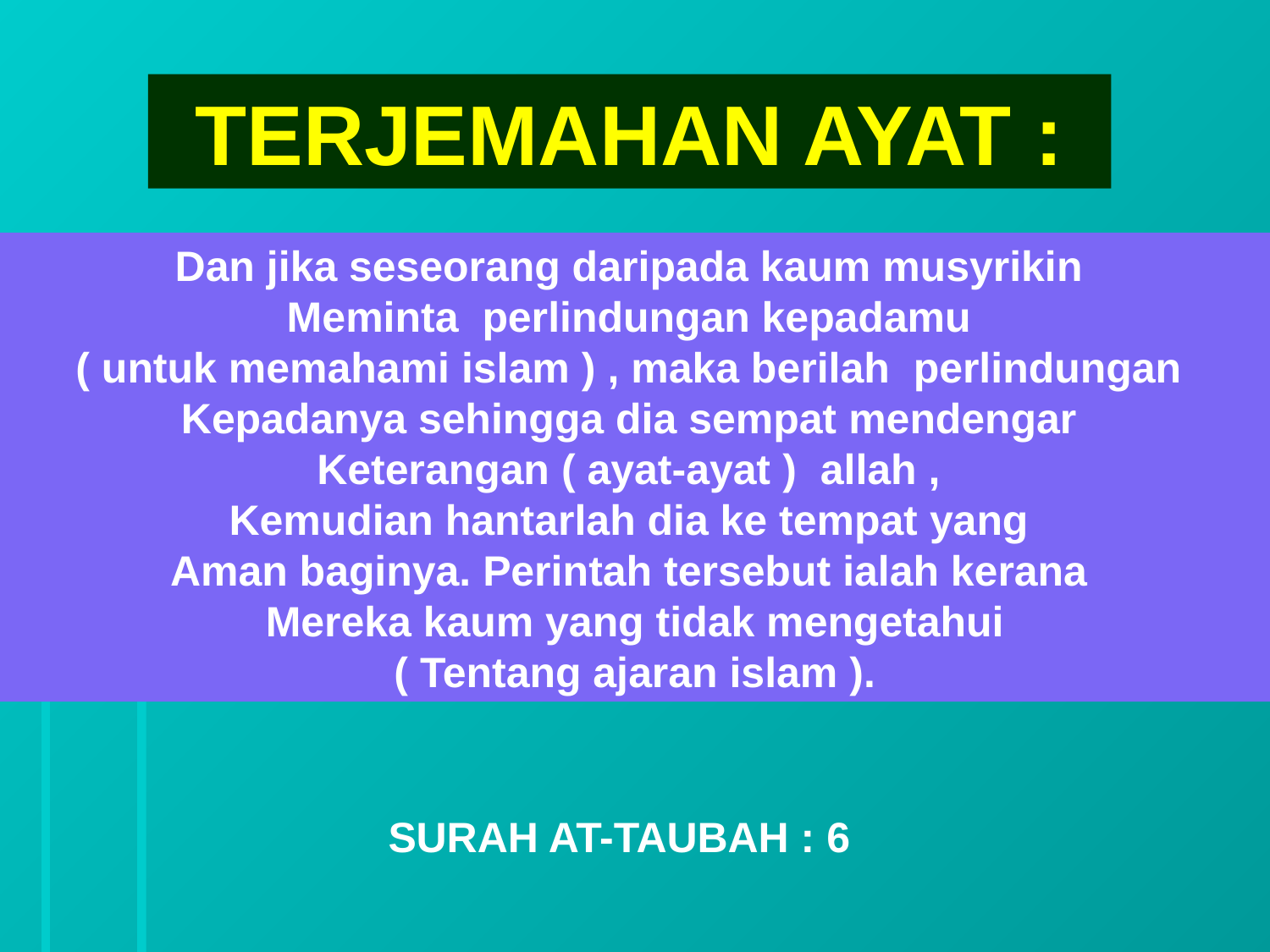

TERJEMAHAN AYAT :
Dan jika seseorang daripada kaum musyrikin
Meminta  perlindungan kepadamu
( untuk memahami islam ) , maka berilah  perlindungan
Kepadanya sehingga dia sempat mendengar
Keterangan ( ayat-ayat )  allah ,
Kemudian hantarlah dia ke tempat yang
Aman baginya. Perintah tersebut ialah kerana
Mereka kaum yang tidak mengetahui
( Tentang ajaran islam ).
SURAH AT-TAUBAH : 6